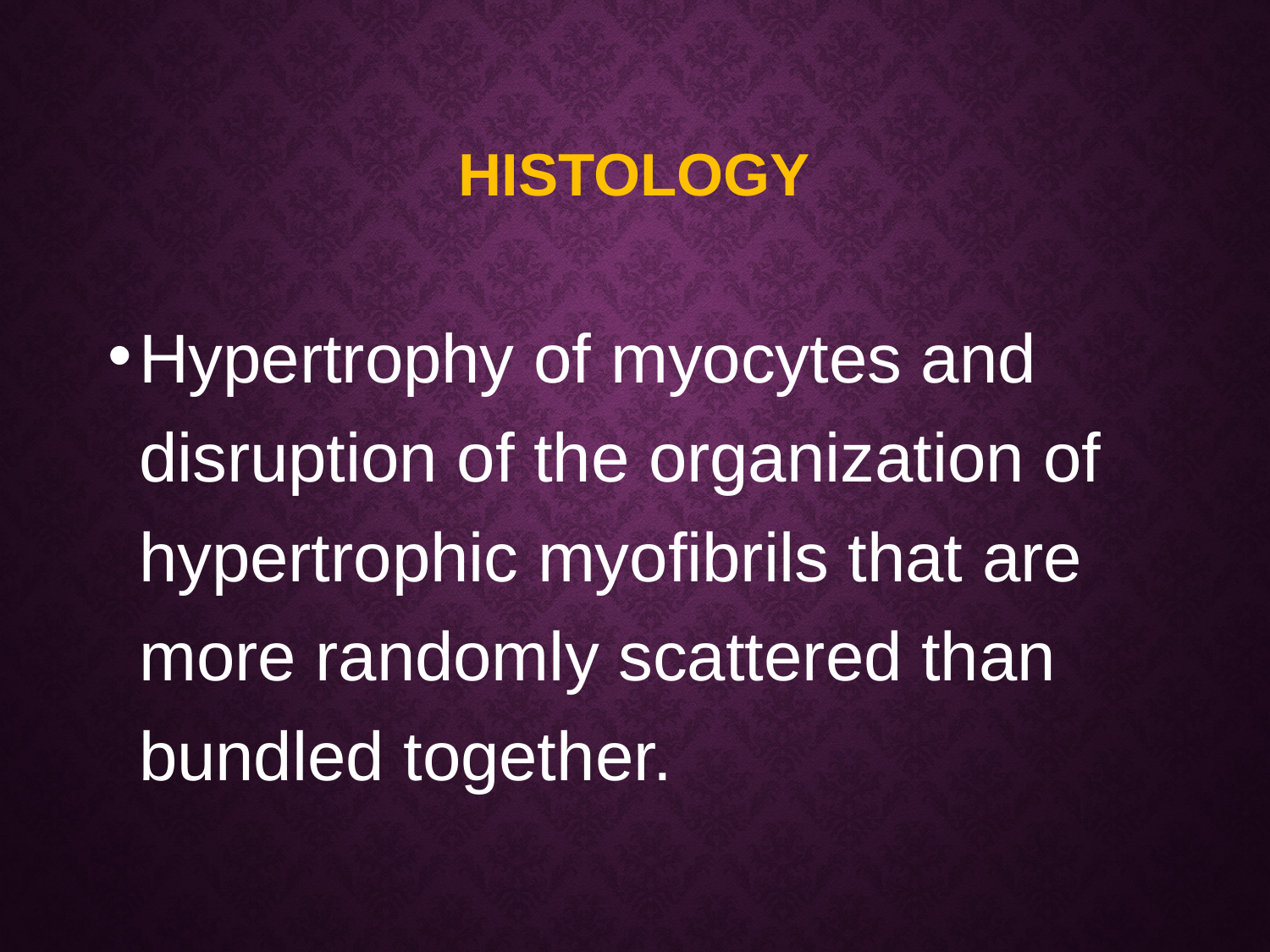

# histology
Hypertrophy of myocytes and disruption of the organization of hypertrophic myofibrils that are more randomly scattered than bundled together.